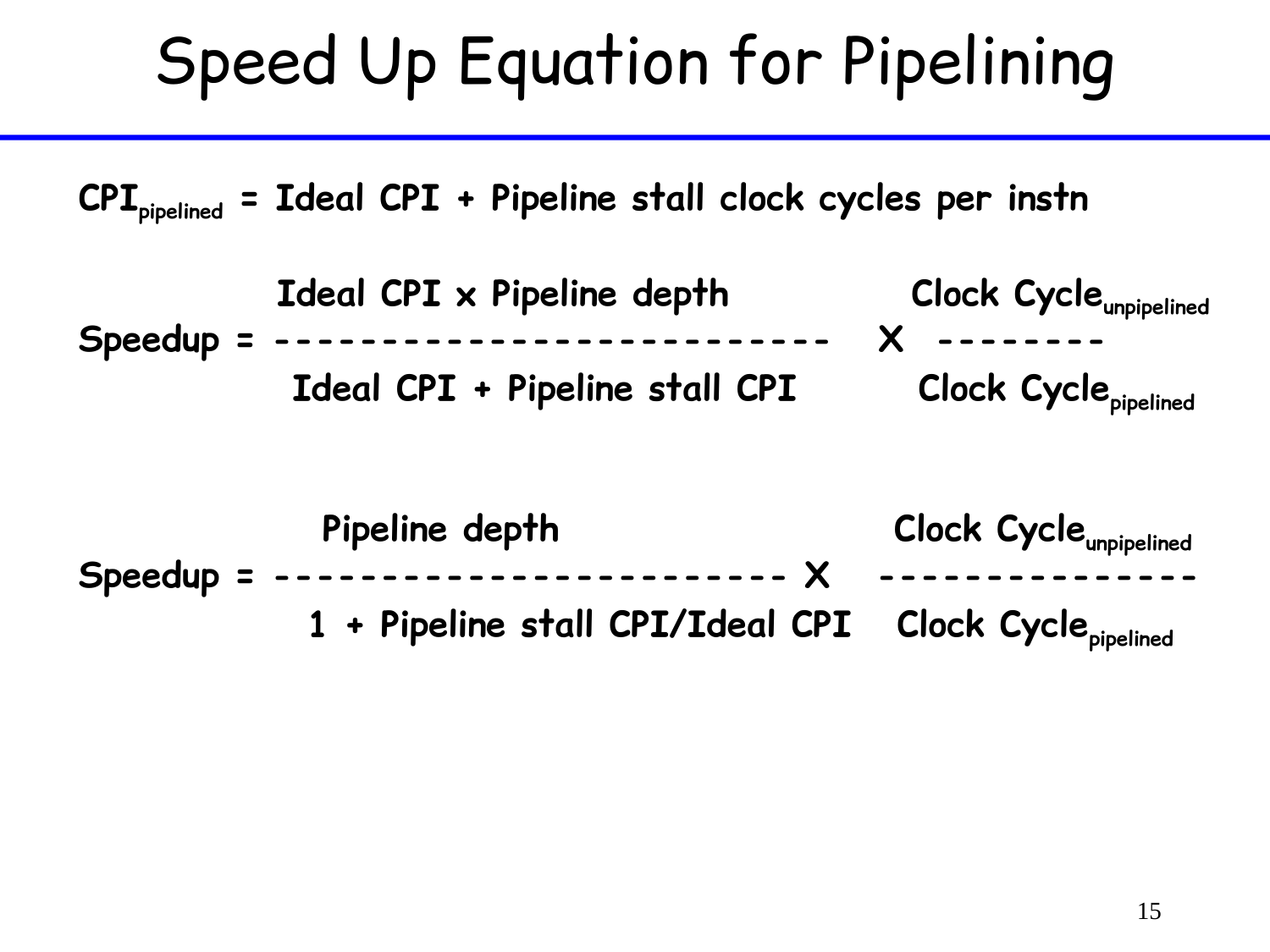

# Speed Up Equation for Pipelining
CPIpipelined = Ideal CPI + Pipeline stall clock cycles per instn

             Ideal CPI x Pipeline depth            Clock Cycleunpipelined
Speedup = --------------------------   X  --------
              Ideal CPI + Pipeline stall CPI        Clock Cyclepipelined

                Pipeline depth                      Clock Cycleunpipelined
Speedup = ------------------------ X   ---------------
               1 + Pipeline stall CPI/Ideal CPI   Clock Cyclepipelined

15